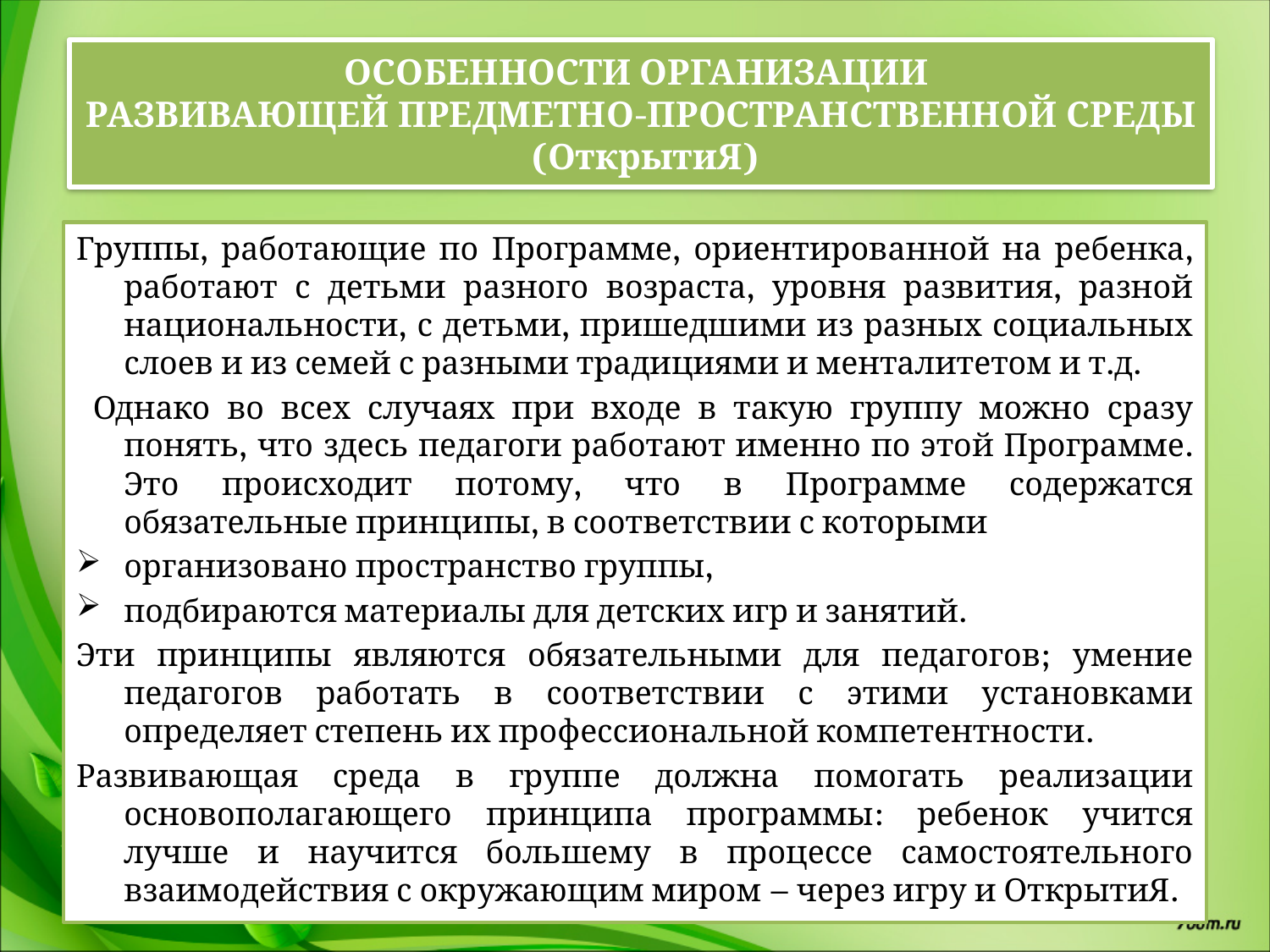

# ОСОБЕННОСТИ ОРГАНИЗАЦИИ РАЗВИВАЮЩЕЙ ПРЕДМЕТНО-ПРОСТРАНСТВЕННОЙ СРЕДЫ  (ОткрытиЯ)
Группы, работающие по Программе, ориентированной на ребенка, работают с детьми разного возраста, уровня развития, разной национальности, с детьми, пришедшими из разных социальных слоев и из семей с разными традициями и менталитетом и т.д.
 Однако во всех случаях при входе в такую группу можно сразу понять, что здесь педагоги работают именно по этой Программе. Это происходит потому, что в Программе содержатся обязательные принципы, в соответствии с которыми
организовано пространство группы,
подбираются материалы для детских игр и занятий.
Эти принципы являются обязательными для педагогов; умение педагогов работать в соответствии с этими установками определяет степень их профессиональной компетентности.
Развивающая среда в группе должна помогать реализации основополагающего принципа программы: ребенок учится лучше и научится большему в процессе самостоятельного взаимодействия с окружающим миром – через игру и ОткрытиЯ.